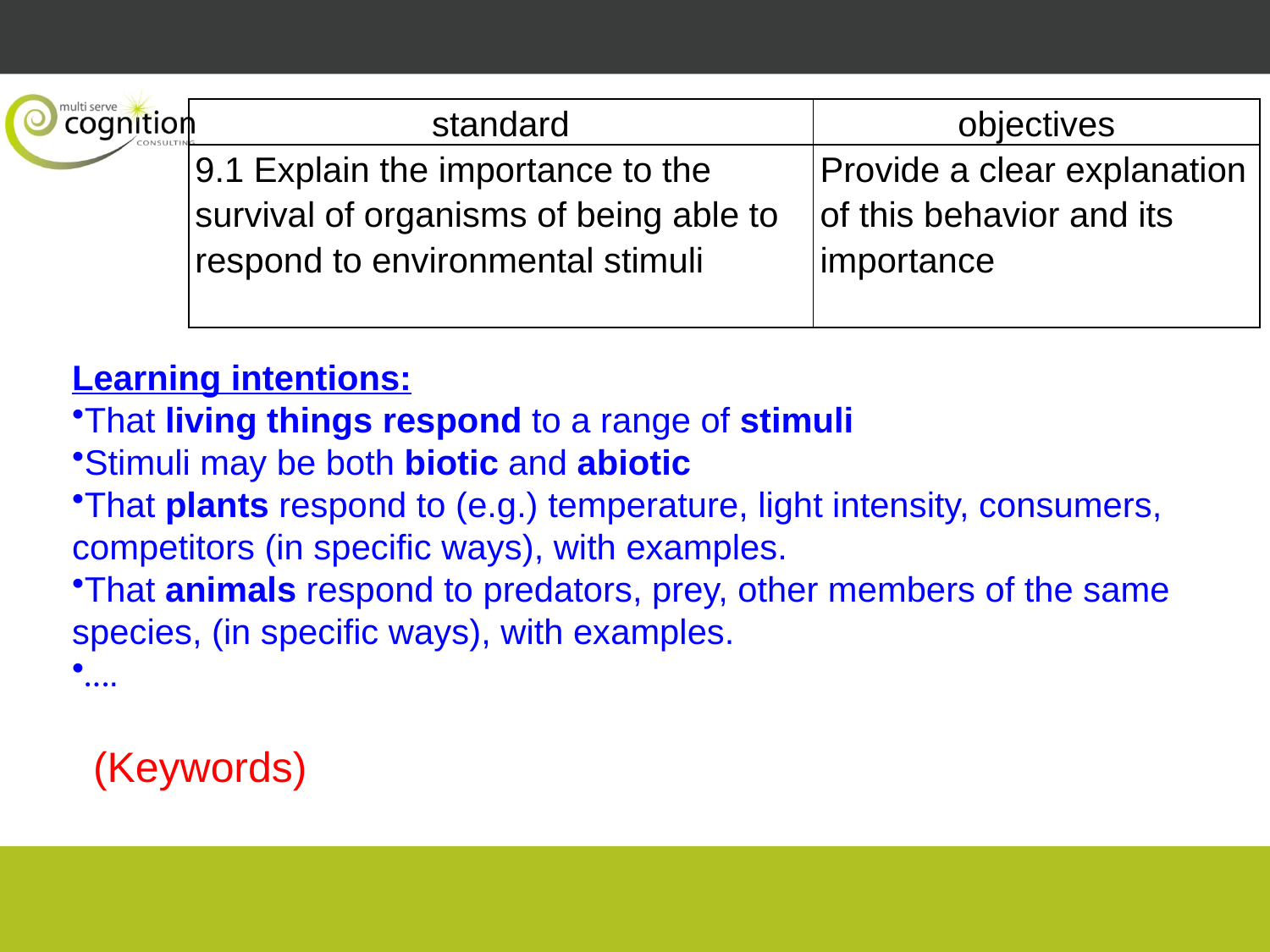

| standard | objectives |
| --- | --- |
| 9.1 Explain the importance to the survival of organisms of being able to respond to environmental stimuli | Provide a clear explanation of this behavior and its importance |
Learning intentions:
That living things respond to a range of stimuli
Stimuli may be both biotic and abiotic
That plants respond to (e.g.) temperature, light intensity, consumers, competitors (in specific ways), with examples.
That animals respond to predators, prey, other members of the same species, (in specific ways), with examples.
….

(Keywords)